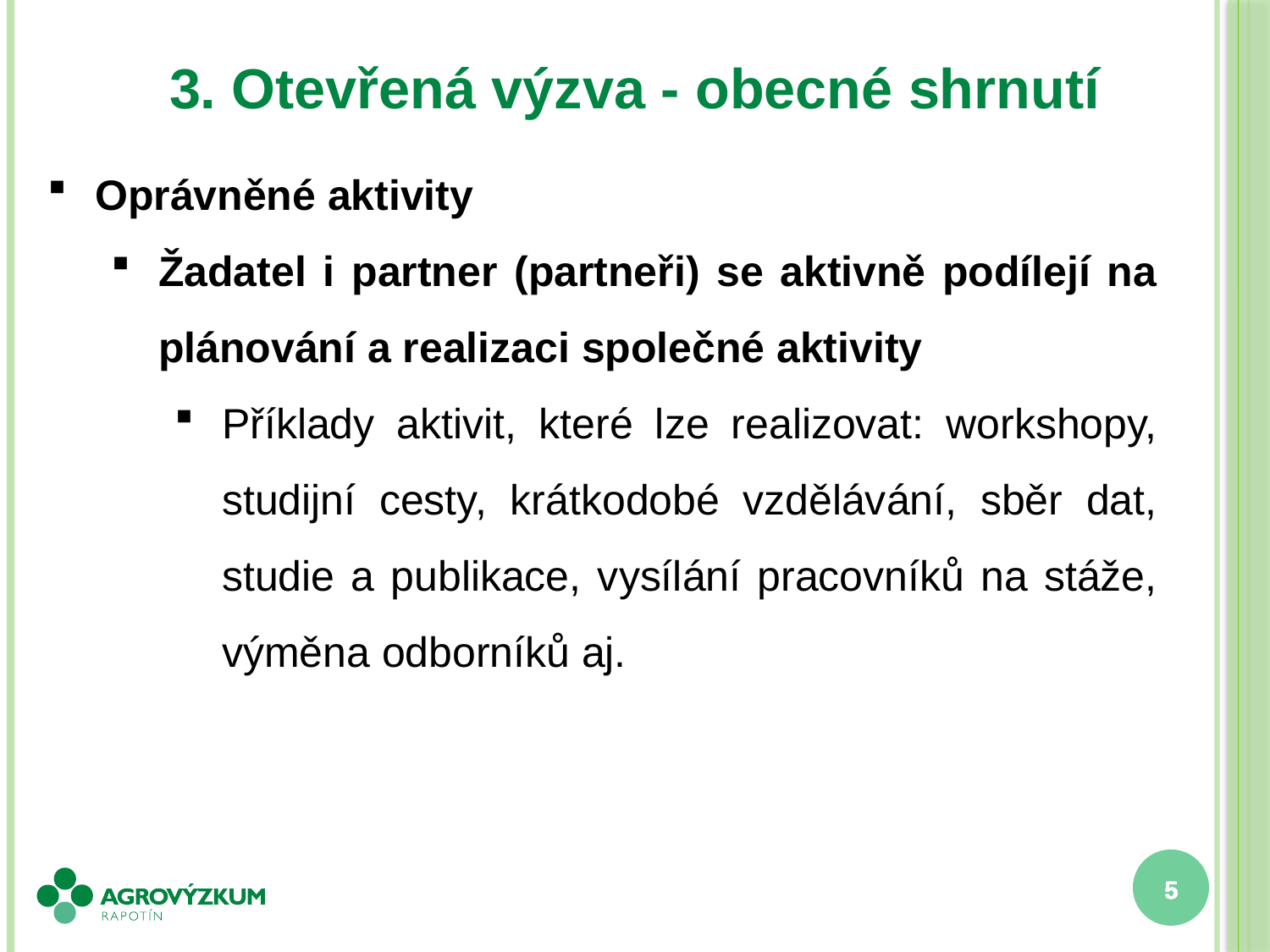

3. Otevřená výzva - obecné shrnutí
Oprávněné aktivity
Žadatel i partner (partneři) se aktivně podílejí na plánování a realizaci společné aktivity
Příklady aktivit, které lze realizovat: workshopy, studijní cesty, krátkodobé vzdělávání, sběr dat, studie a publikace, vysílání pracovníků na stáže, výměna odborníků aj.

5
5
5
5
5
5
5
5